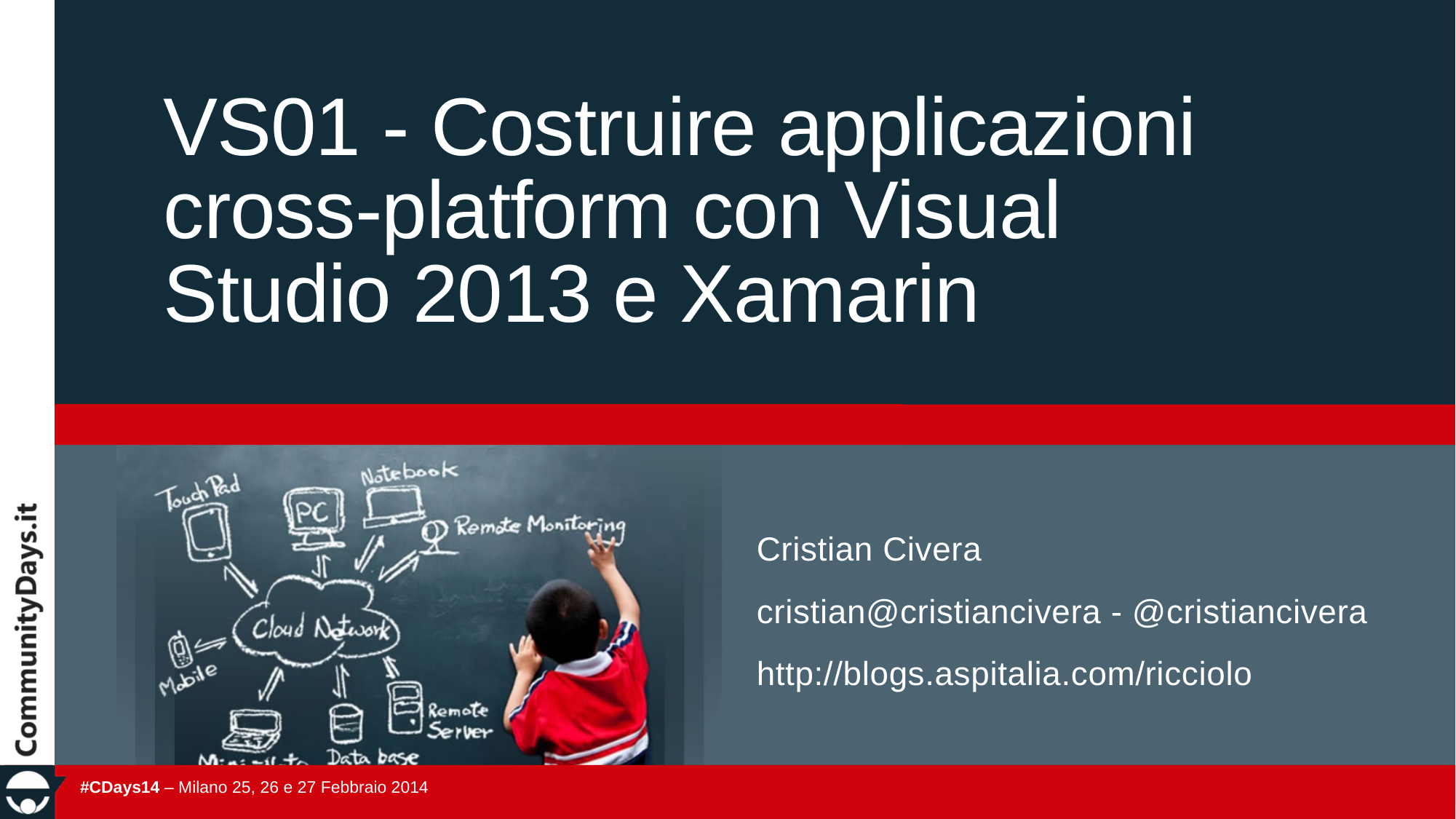

# VS01 - Costruire applicazioni cross-platform con Visual Studio 2013 e Xamarin
Cristian Civera
cristian@cristiancivera - @cristiancivera
http://blogs.aspitalia.com/ricciolo